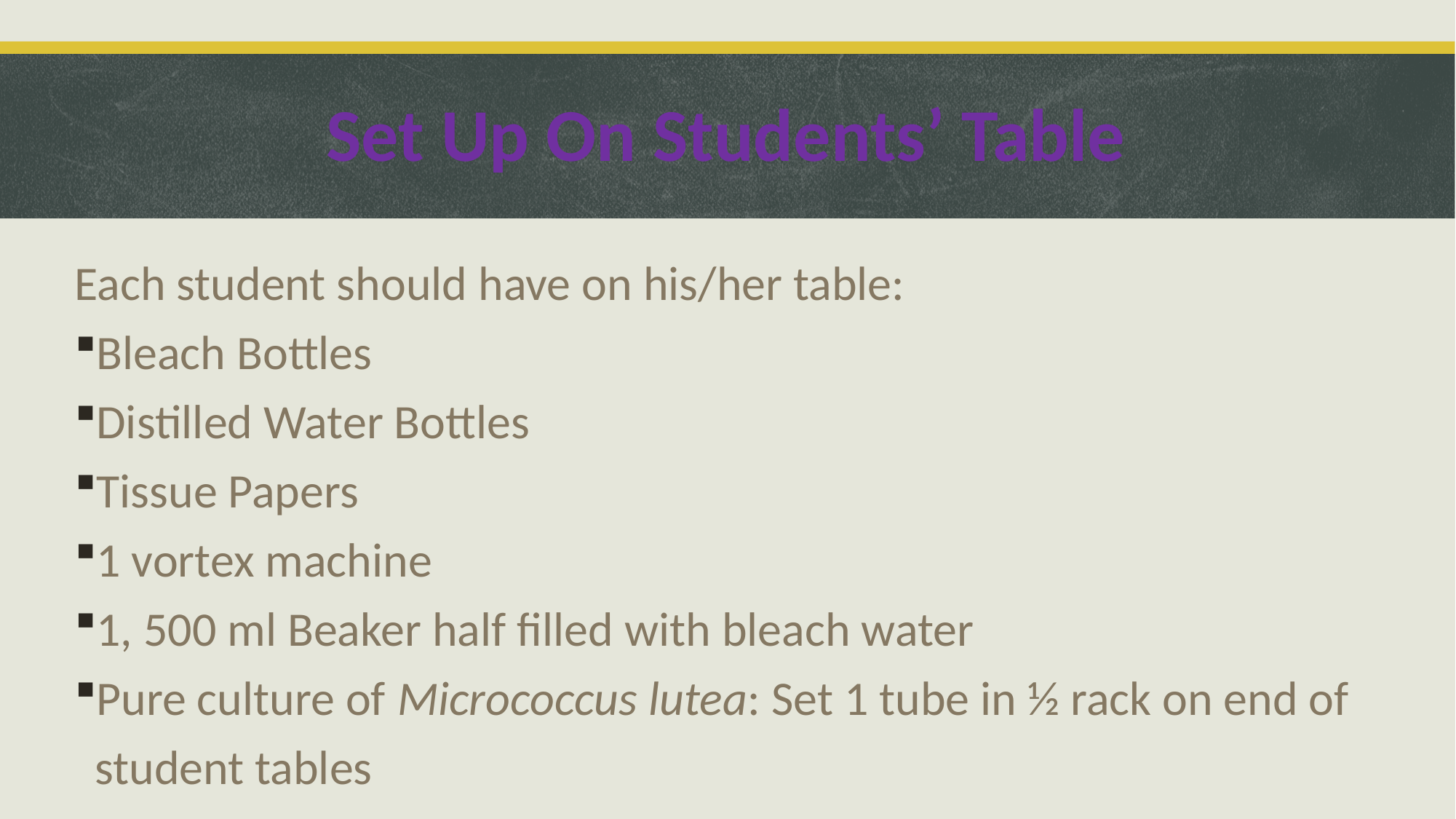

# Set Up On Students’ Table
Each student should have on his/her table:
Bleach Bottles
Distilled Water Bottles
Tissue Papers
1 vortex machine
1, 500 ml Beaker half filled with bleach water
Pure culture of Micrococcus lutea: Set 1 tube in ½ rack on end of student tables